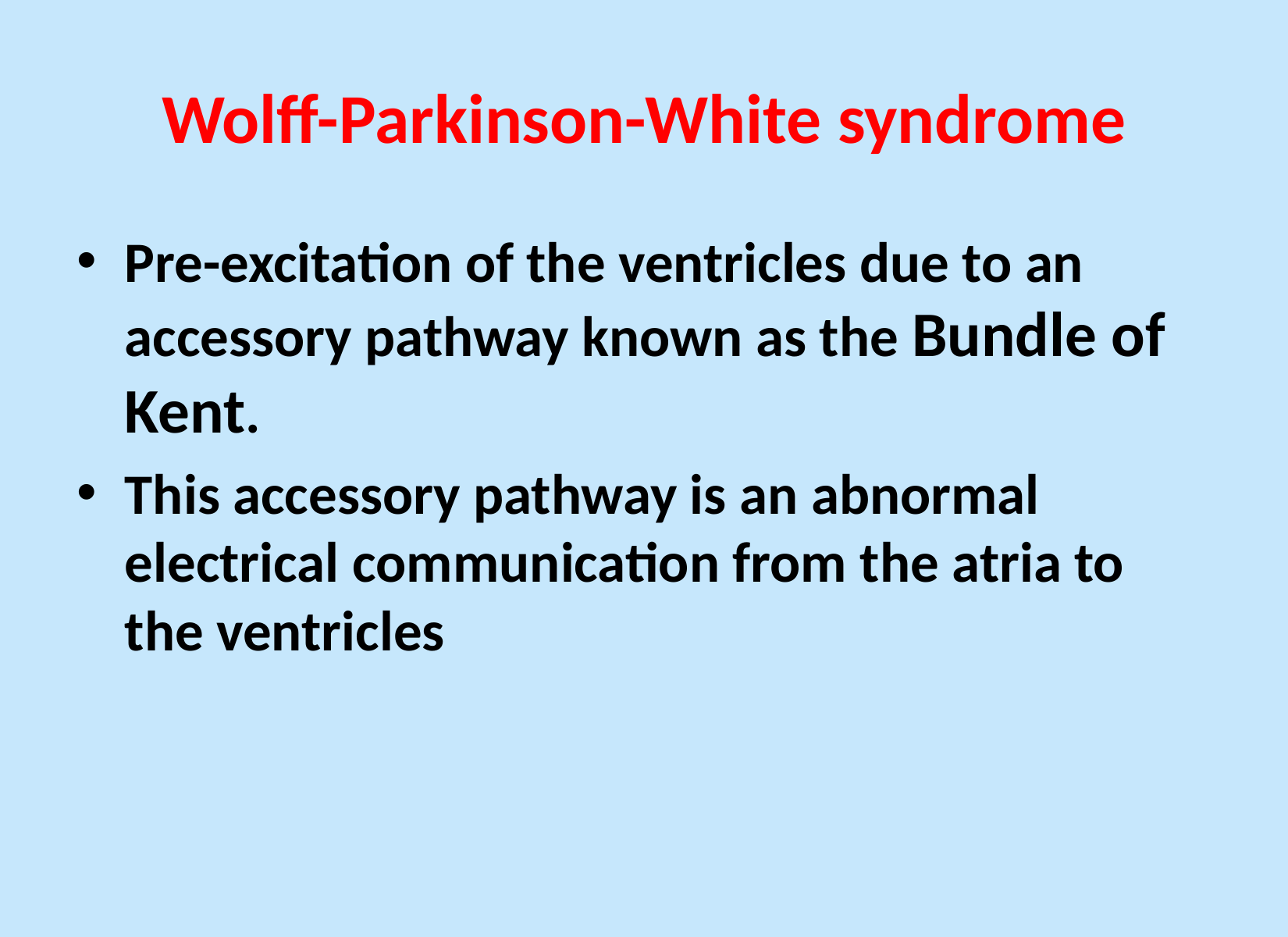

# Wolff-Parkinson-White syndrome
Pre-excitation of the ventricles due to an accessory pathway known as the Bundle of Kent.
This accessory pathway is an abnormal electrical communication from the atria to the ventricles